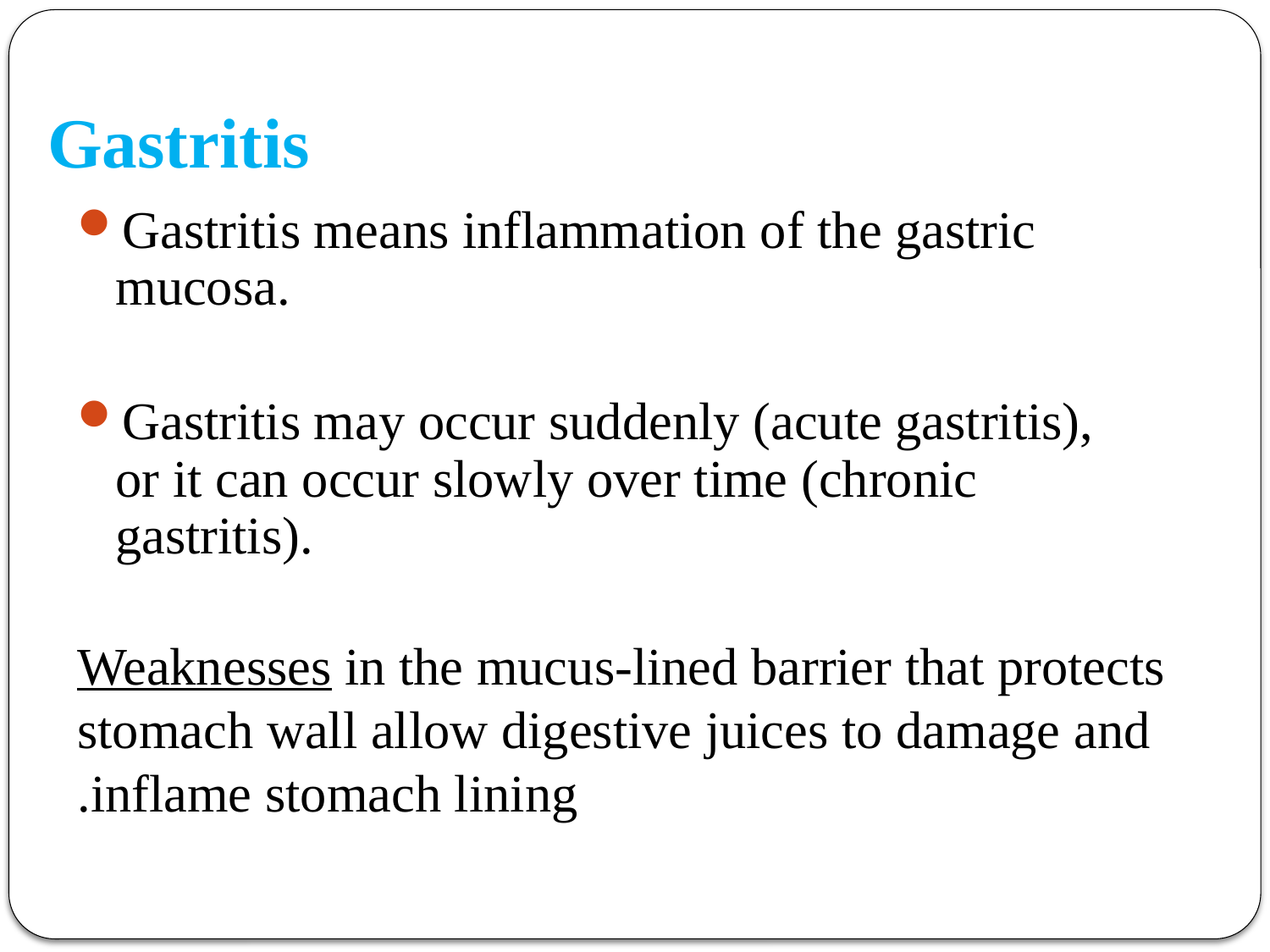

# Gastritis
Gastritis means inflammation of the gastric mucosa.

Gastritis may occur suddenly (acute gastritis), or it can occur slowly over time (chronic gastritis).

Weaknesses in the mucus-lined barrier that protects stomach wall allow digestive juices to damage and inflame stomach lining.